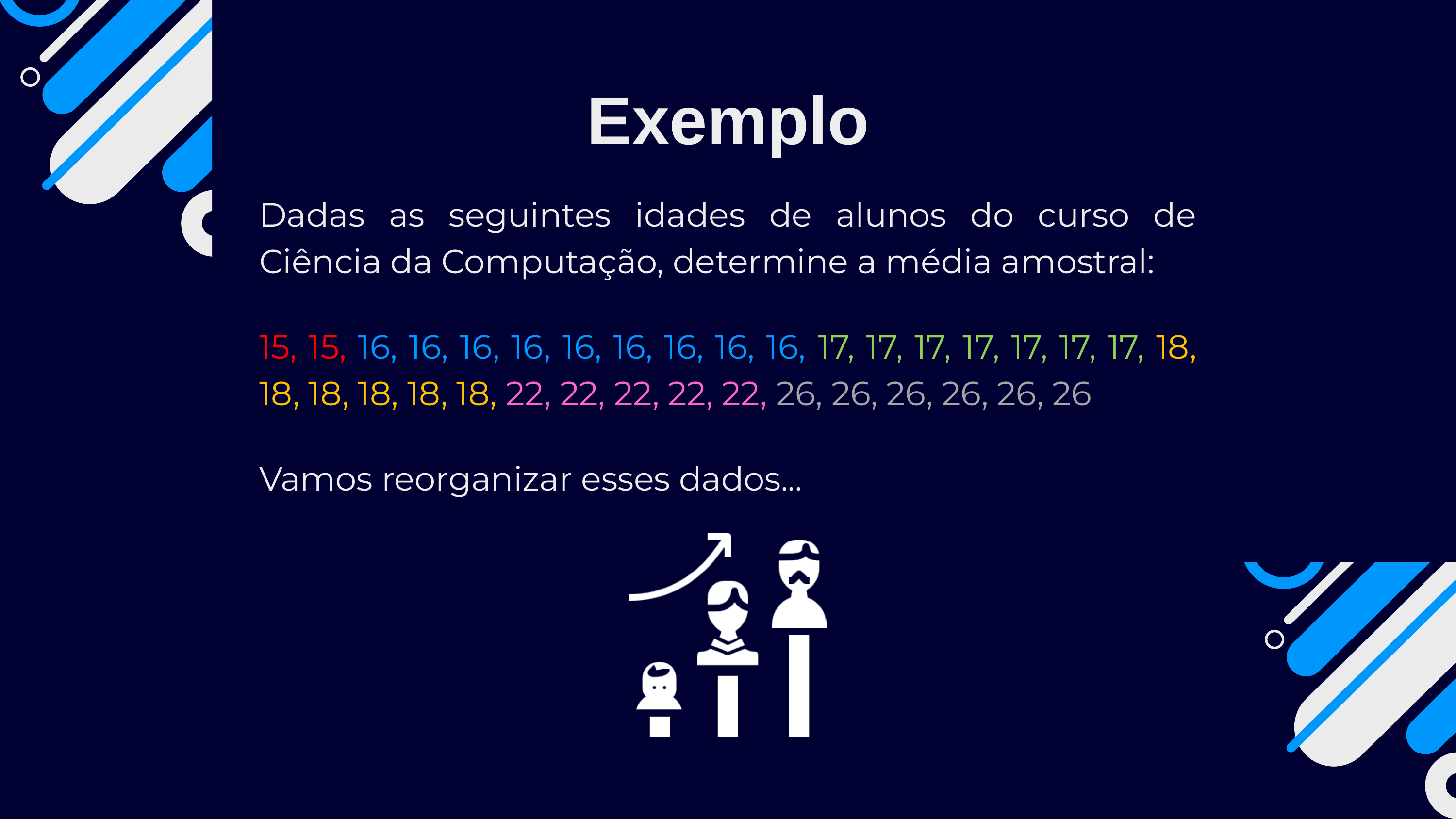

Exemplo
Dadas as seguintes idades de alunos do curso de Ciência da Computação, determine a média amostral:

15, 15, 16, 16, 16, 16, 16, 16, 16, 16, 16, 17, 17, 17, 17, 17, 17, 17, 18, 18, 18, 18, 18, 18, 22, 22, 22, 22, 22, 26, 26, 26, 26, 26, 26

Vamos reorganizar esses dados...